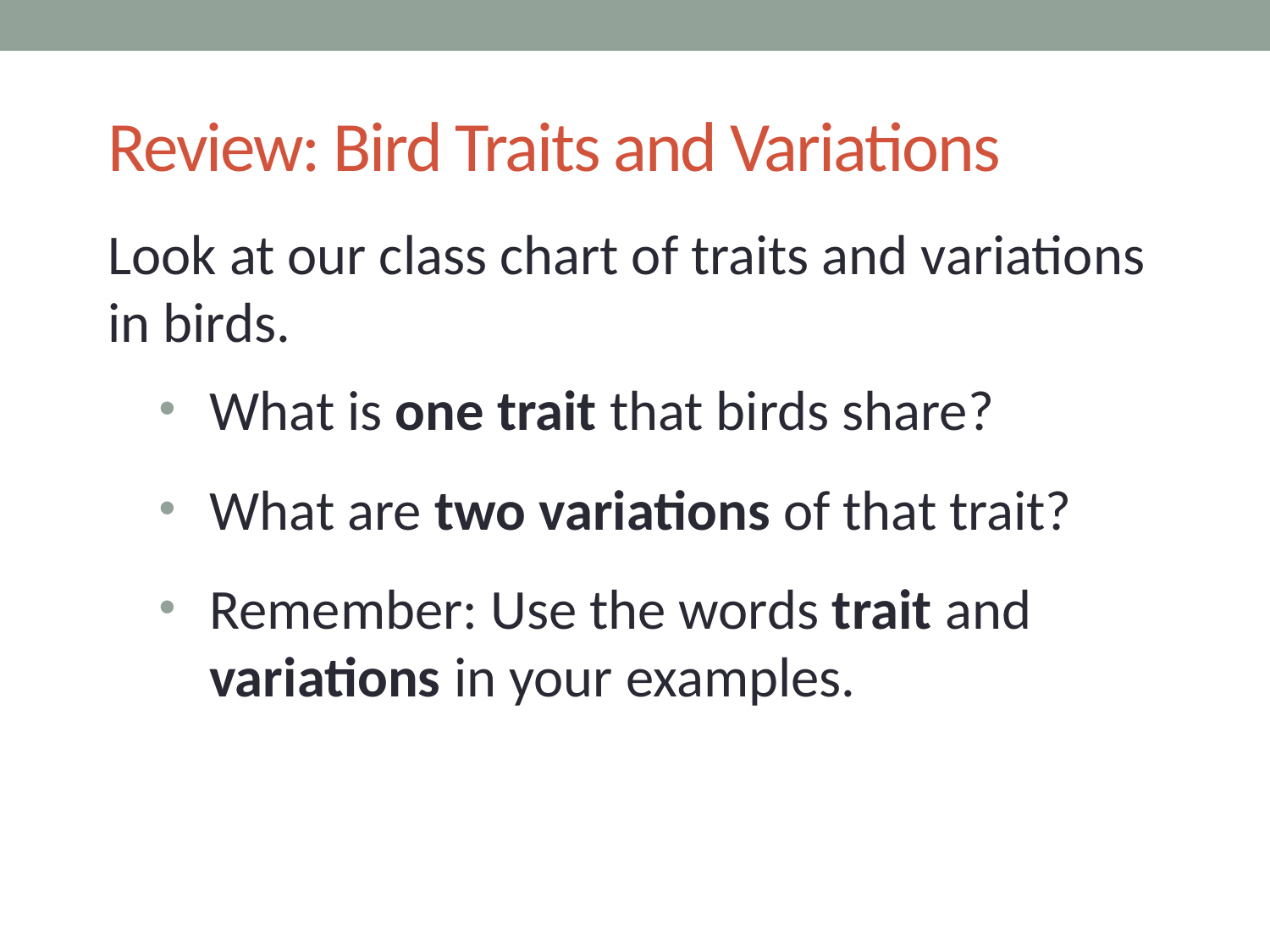

# Review: Bird Traits and Variations
Look at our class chart of traits and variations in birds.
What is one trait that birds share?
What are two variations of that trait?
Remember: Use the words trait and variations in your examples.